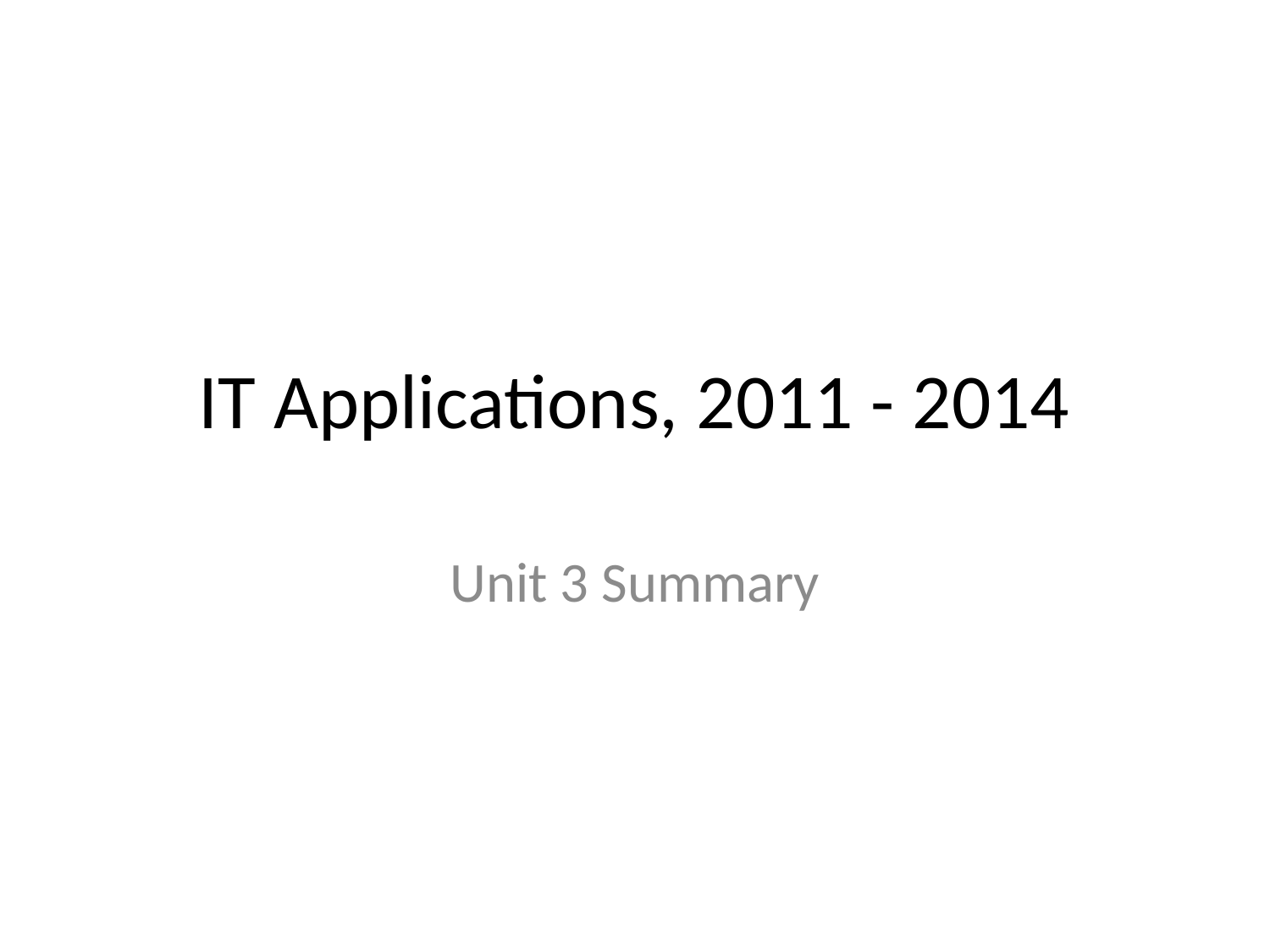

# IT Applications, 2011 - 2014
Unit 3 Summary